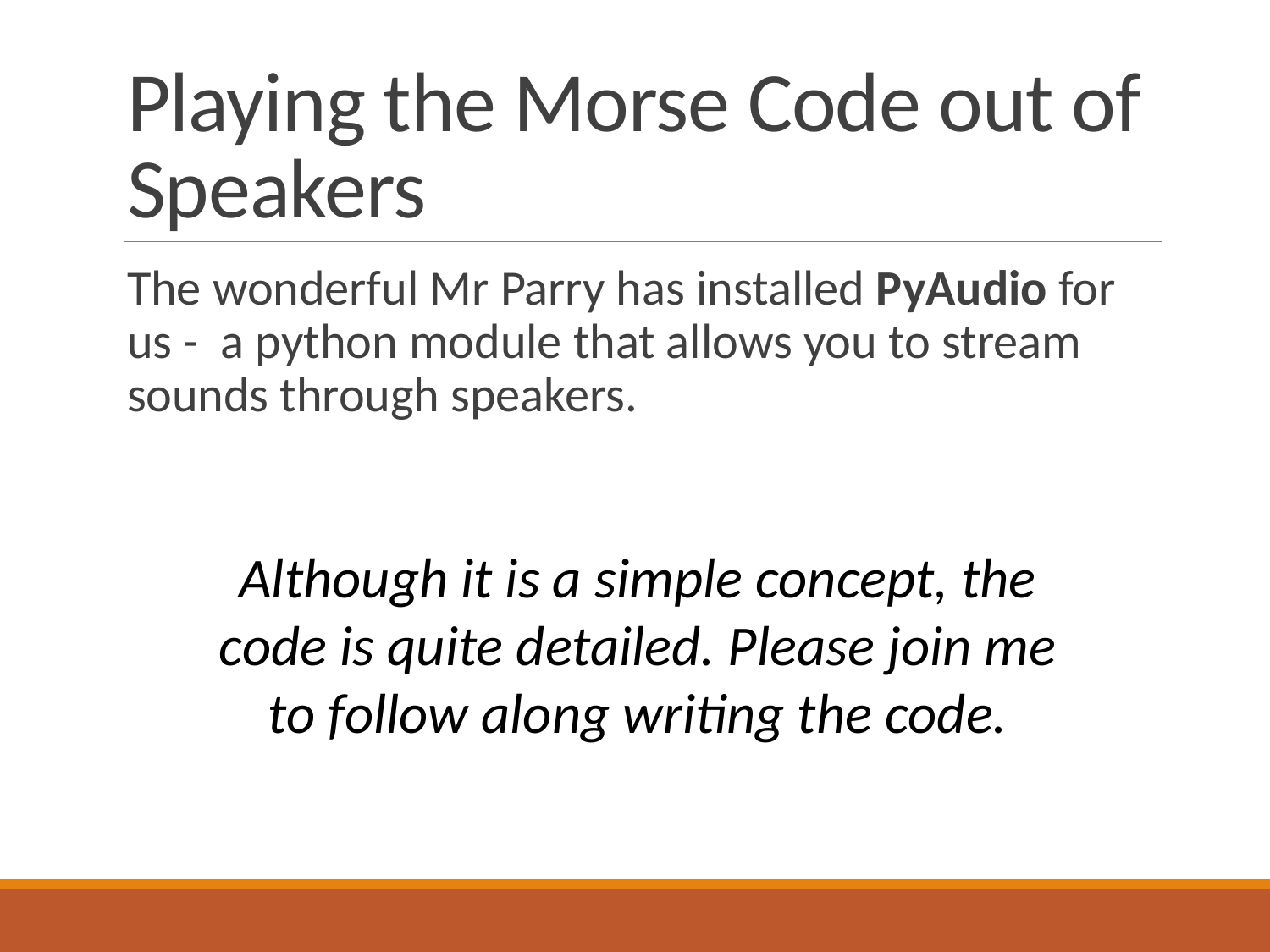

# Playing the Morse Code out of Speakers
The wonderful Mr Parry has installed PyAudio for us -  a python module that allows you to stream sounds through speakers.
Although it is a simple concept, the code is quite detailed. Please join me to follow along writing the code.